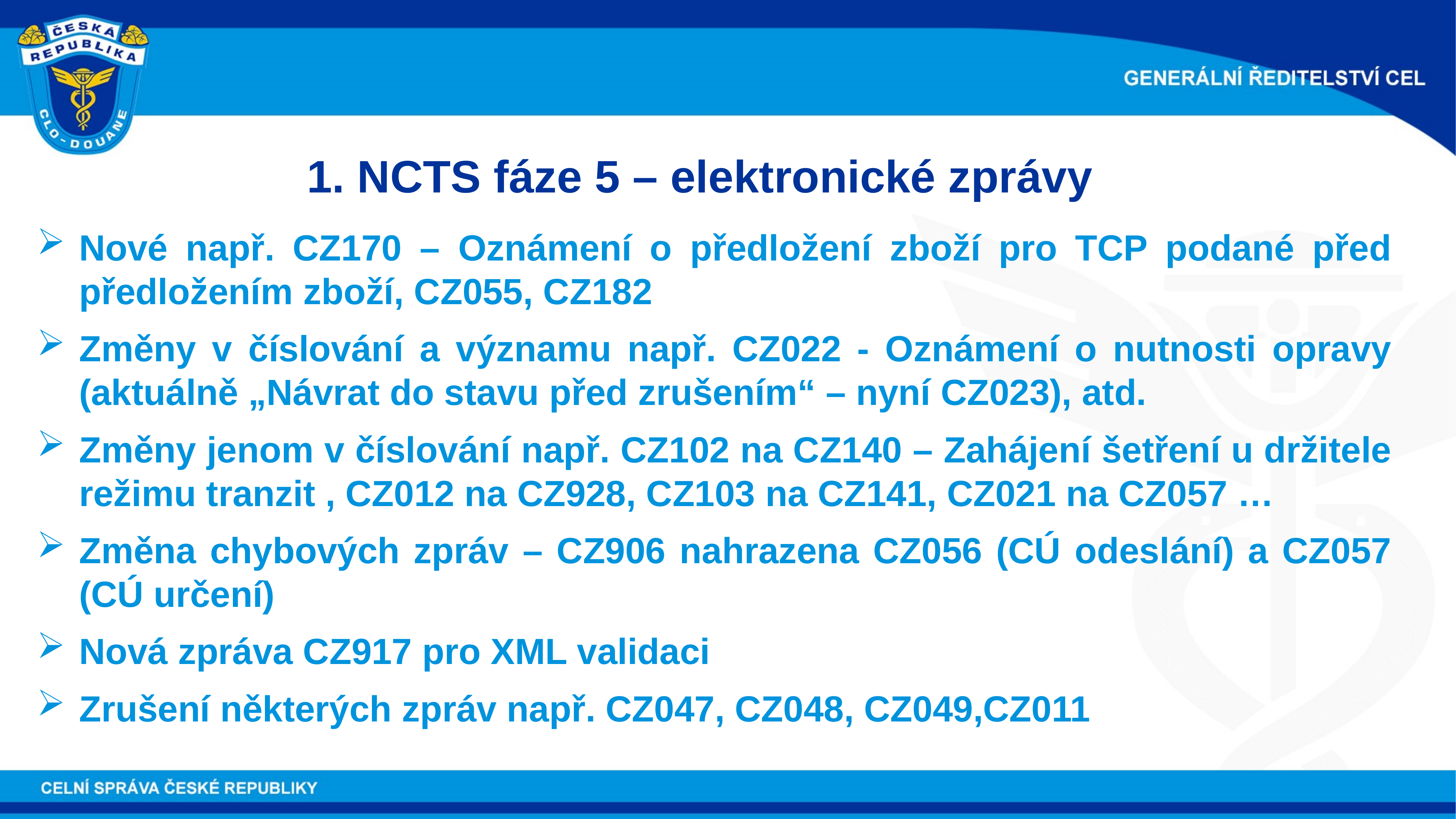

1. NCTS fáze 5 – elektronické zprávy
Nové např. CZ170 – Oznámení o předložení zboží pro TCP podané před předložením zboží, CZ055, CZ182
Změny v číslování a významu např. CZ022 - Oznámení o nutnosti opravy (aktuálně „Návrat do stavu před zrušením“ – nyní CZ023), atd.
Změny jenom v číslování např. CZ102 na CZ140 – Zahájení šetření u držitele režimu tranzit , CZ012 na CZ928, CZ103 na CZ141, CZ021 na CZ057 …
Změna chybových zpráv – CZ906 nahrazena CZ056 (CÚ odeslání) a CZ057 (CÚ určení)
Nová zpráva CZ917 pro XML validaci
Zrušení některých zpráv např. CZ047, CZ048, CZ049,CZ011